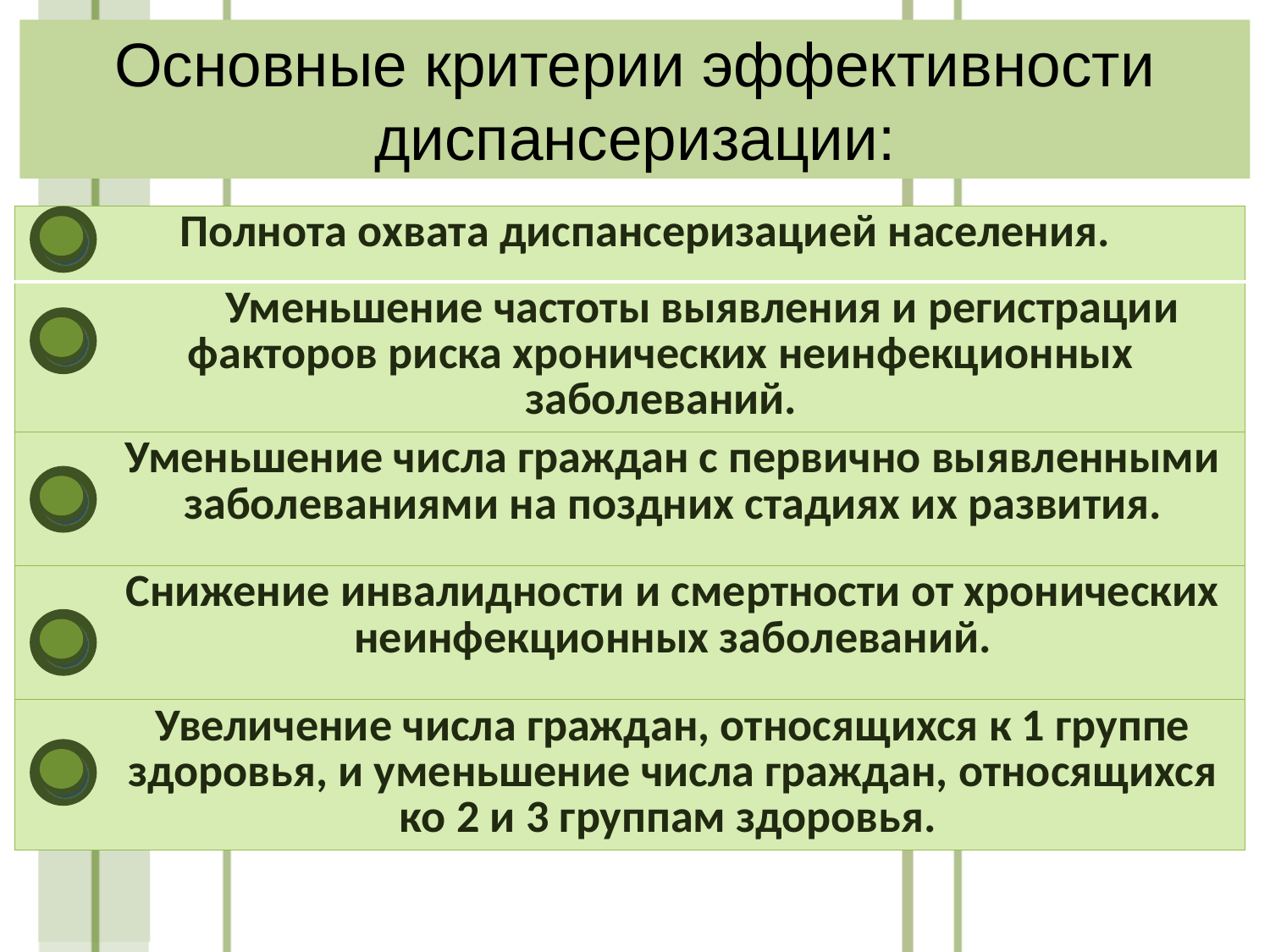

# Основные критерии эффективности диспансеризации:
| Полнота охвата диспансеризацией населения. |
| --- |
| Уменьшение частоты выявления и регистрации факторов риска хронических неинфекционных заболеваний. |
| Уменьшение числа граждан с первично выявленными заболеваниями на поздних стадиях их развития. |
| Снижение инвалидности и смертности от хронических неинфекционных заболеваний. |
| Увеличение числа граждан, относящихся к 1 группе здоровья, и уменьшение числа граждан, относящихся ко 2 и 3 группам здоровья. |